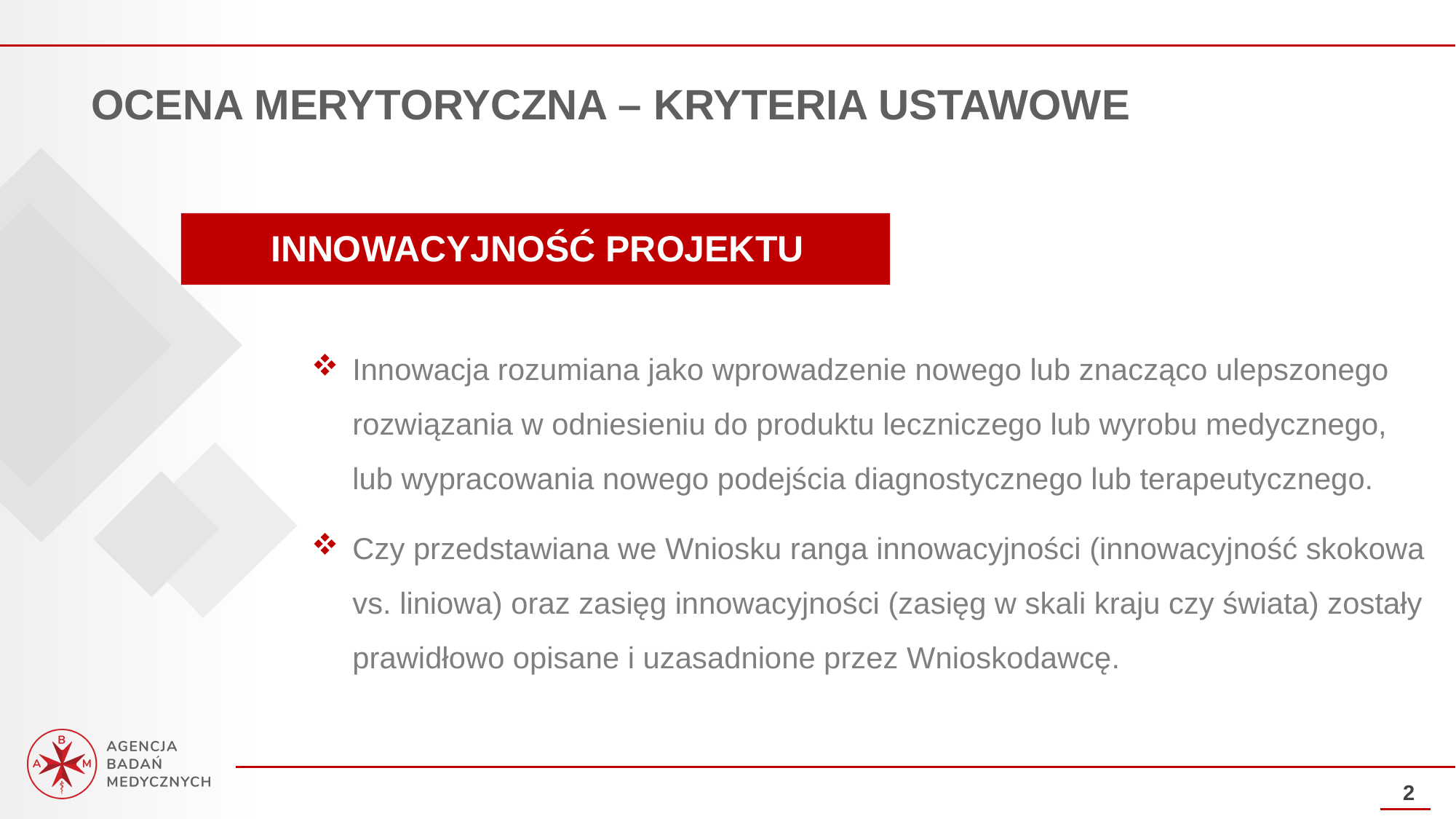

OCENA MERYTORYCZNA – KRYTERIA USTAWOWE

INNOWACYJNOŚĆ PROJEKTU
Innowacja rozumiana jako wprowadzenie nowego lub znacząco ulepszonego rozwiązania w odniesieniu do produktu leczniczego lub wyrobu medycznego, lub wypracowania nowego podejścia diagnostycznego lub terapeutycznego.
Czy przedstawiana we Wniosku ranga innowacyjności (innowacyjność skokowa vs. liniowa) oraz zasięg innowacyjności (zasięg w skali kraju czy świata) zostały prawidłowo opisane i uzasadnione przez Wnioskodawcę.

2